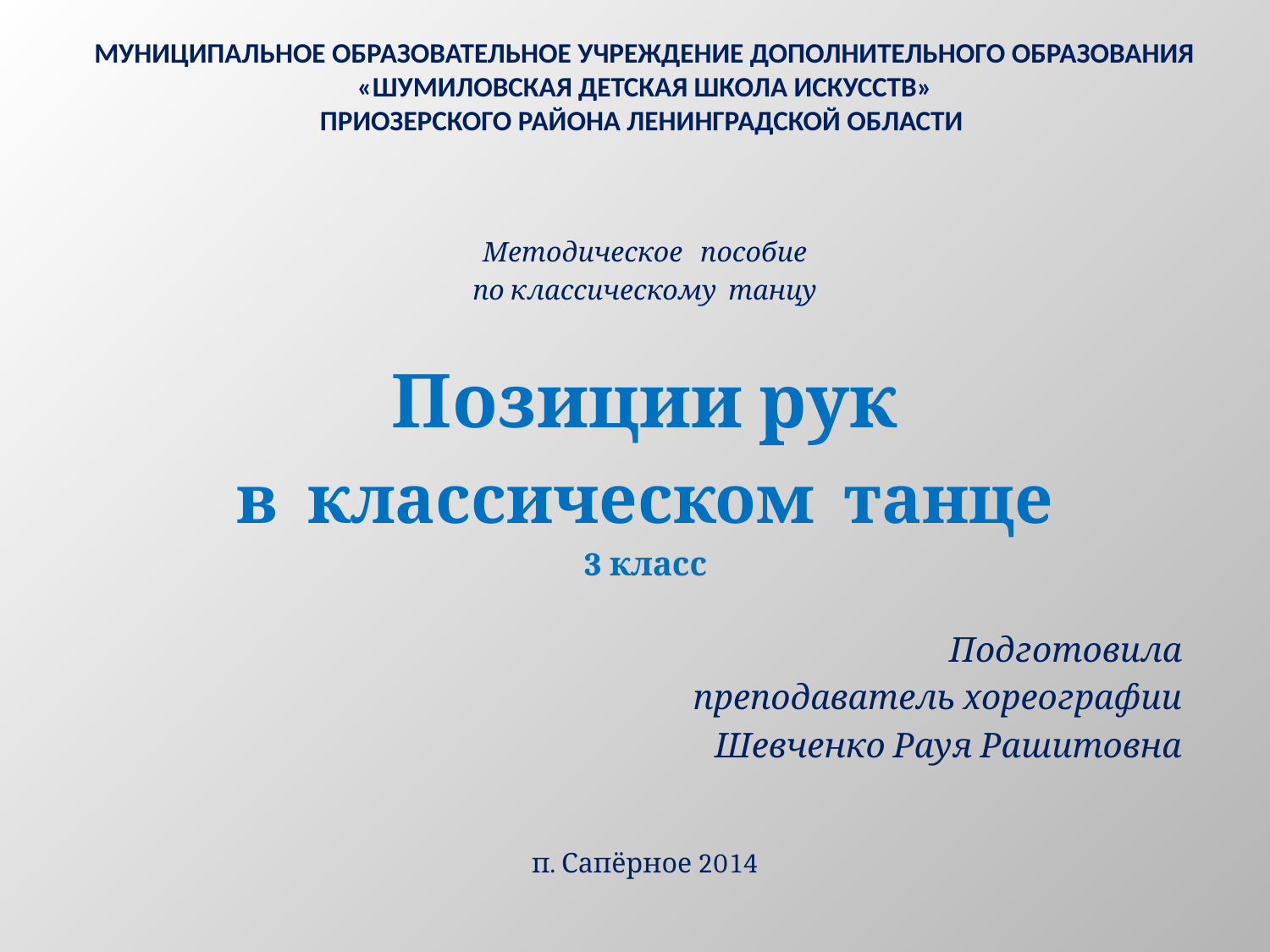

# Муниципальное образовательное учреждение дополнительного образования «Шумиловская детская школа искусств» Приозерского района Ленинградской области

Методическое   пособие
по классическому  танцу

Позиции рук
в  классическом  танце
3 класс

Подготовила
преподаватель хореографии
Шевченко Рауя Рашитовна

п. Сапёрное 2014